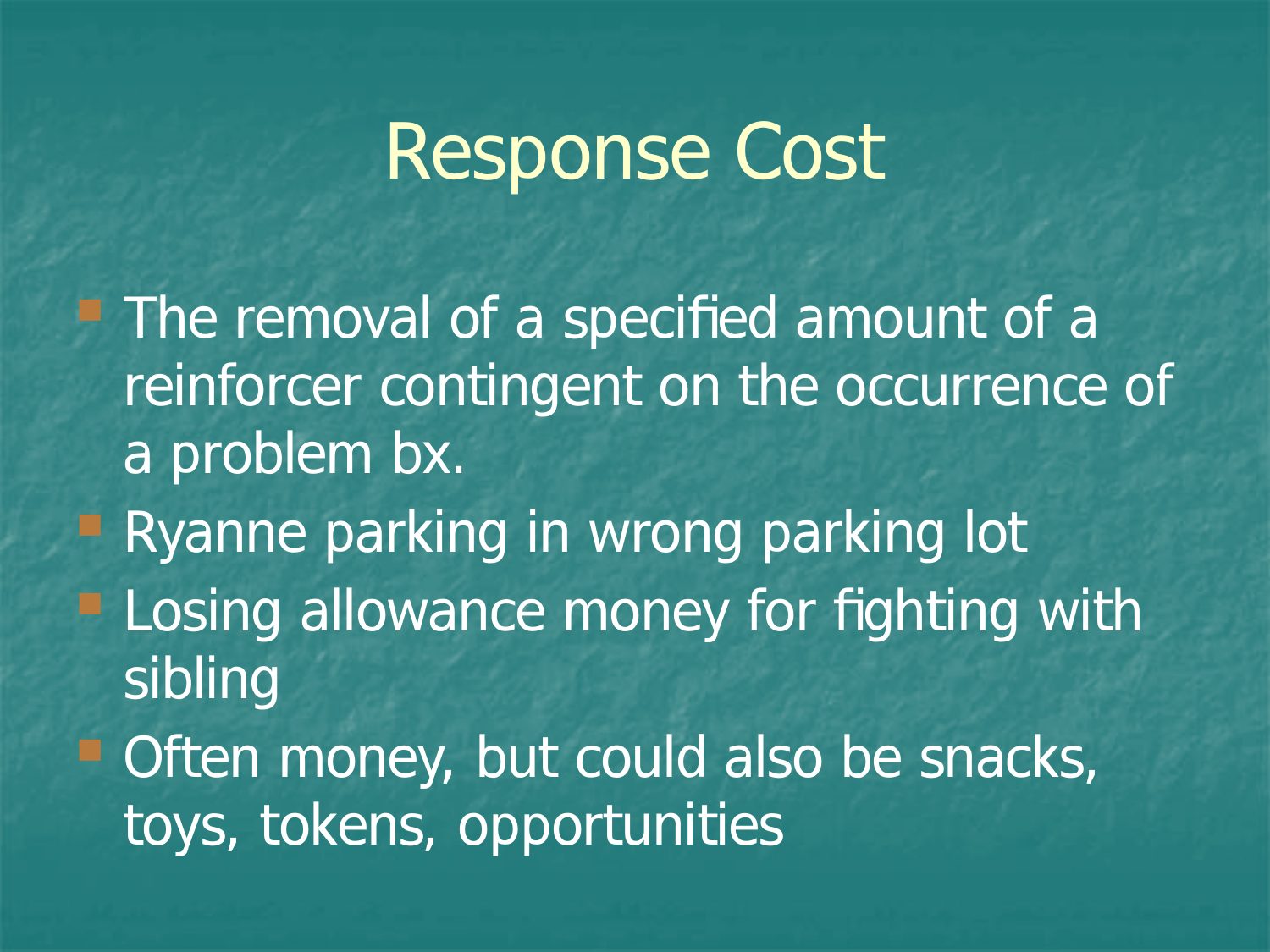

# Response Cost
The removal of a specified amount of a reinforcer contingent on the occurrence of a problem bx.
Ryanne parking in wrong parking lot
Losing allowance money for fighting with sibling
Often money, but could also be snacks, toys, tokens, opportunities